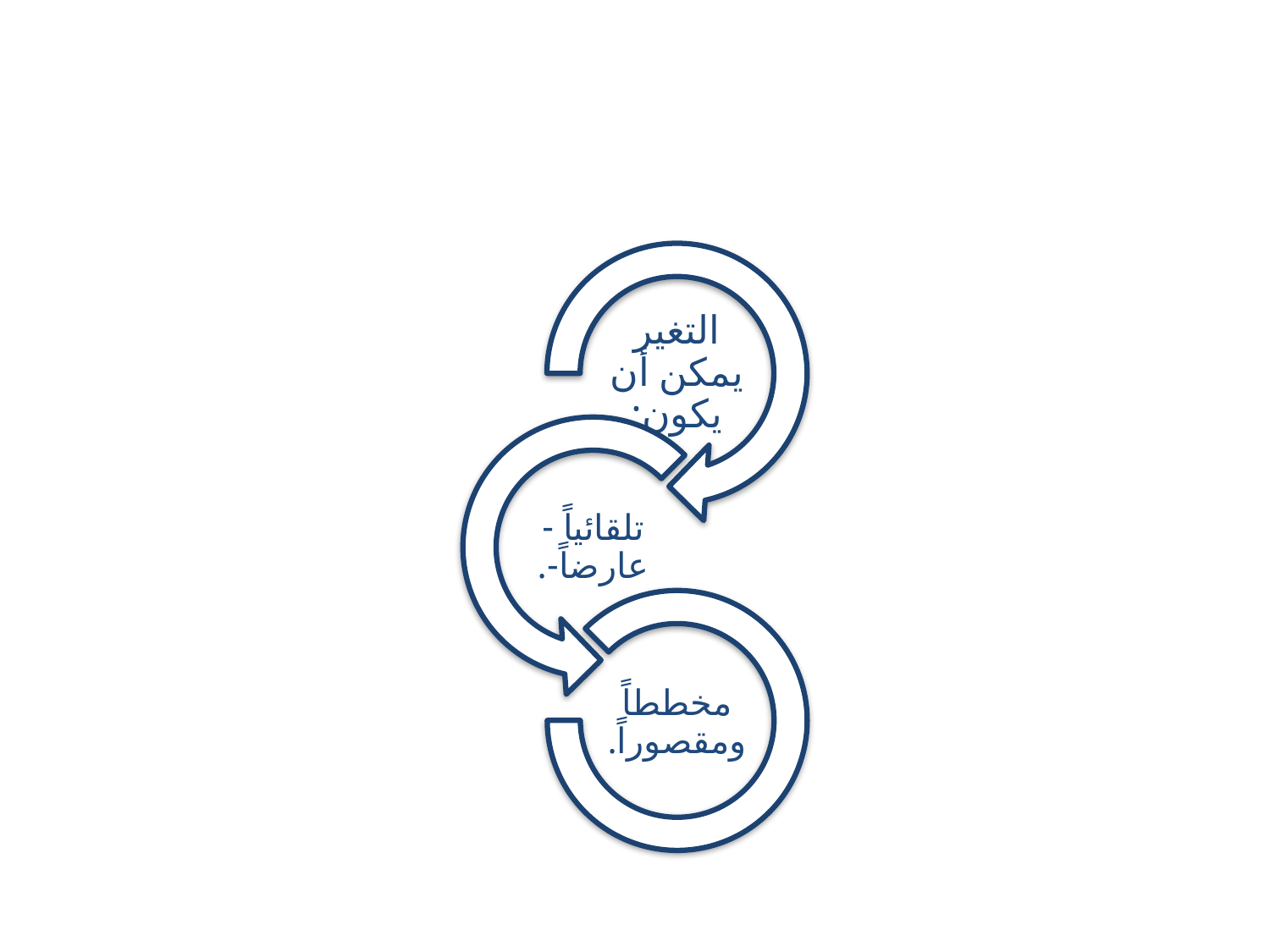

#
التغير يمكن أن يكون:
تلقائياً -عارضاً-.
مخططاً ومقصوراً.